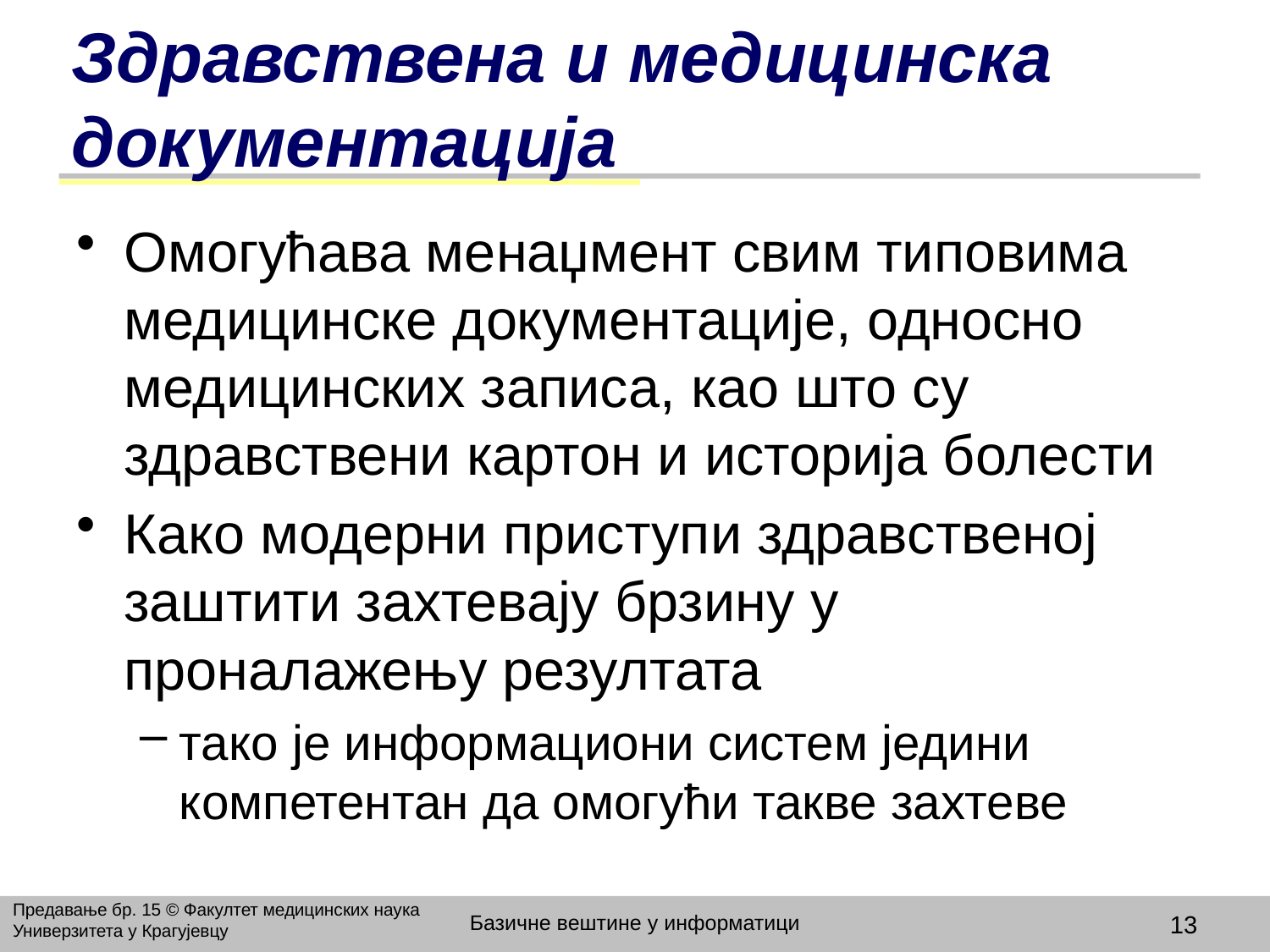

# Здравствена и медицинска документација
Омогућава менаџмент свим типовима медицинске документације, односно медицинских записа, као што су здравствени картон и историја болести
Како модерни приступи здравственој заштити захтевају брзину у проналажењу резултата
тако је информациони систем једини компетентан да омогући такве захтеве

Предавање бр. 15 © Факултет медицинских наука Универзитета у Крагујевцу
Базичне вештине у информатици
13